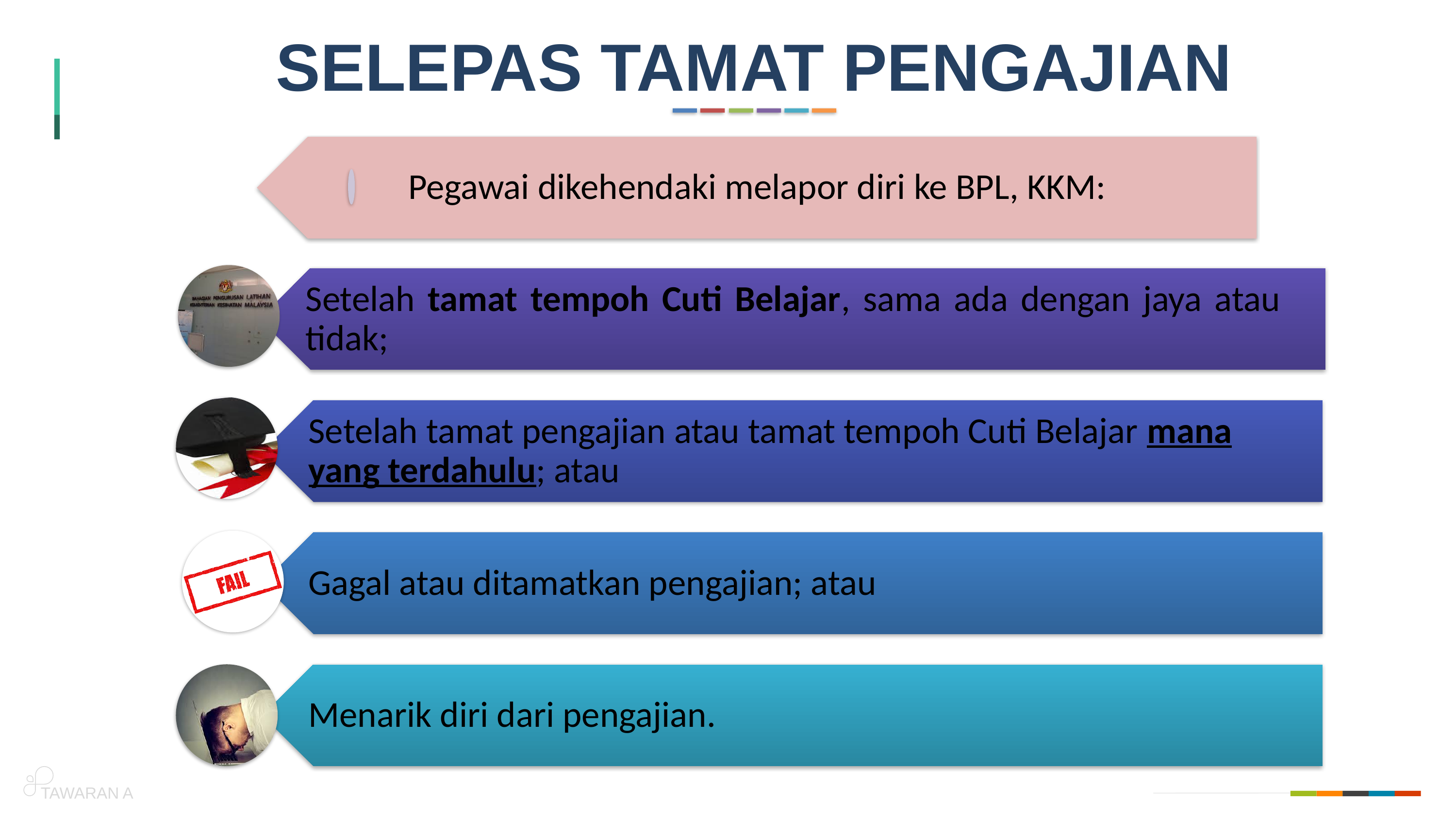

SELEPAS TAMAT PENGAJIAN

Pegawai dikehendaki melapor diri ke BPL, KKM:
Setelah tamat tempoh Cuti Belajar, sama ada dengan jaya atau tidak;
Setelah tamat pengajian atau tamat tempoh Cuti Belajar mana yang terdahulu; atau
Gagal atau ditamatkan pengajian; atau
Menarik diri dari pengajian.

TAWARAN A